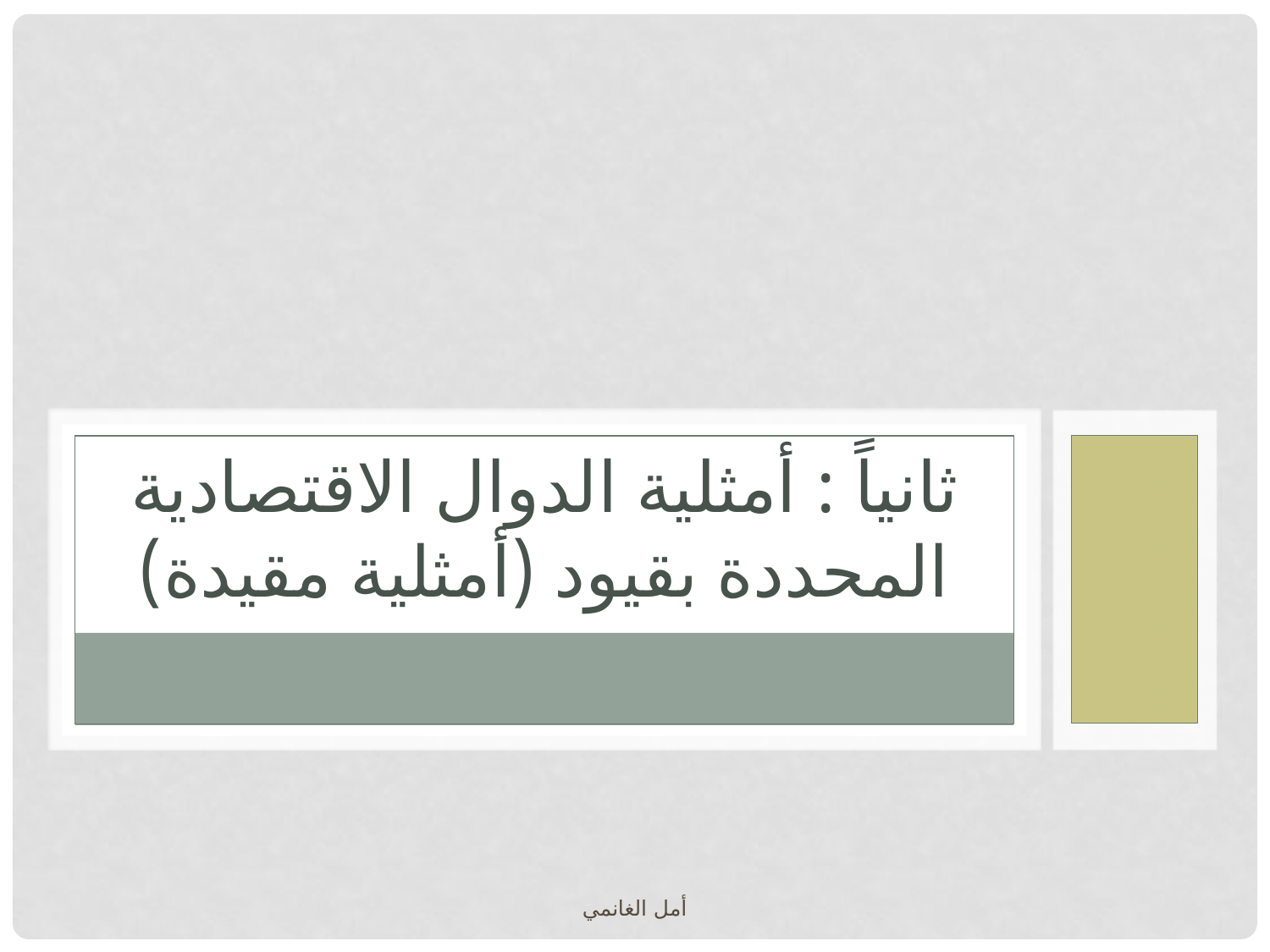

# ثانياً : أمثلية الدوال الاقتصادية المحددة بقيود (أمثلية مقيدة)

أمل الغانمي